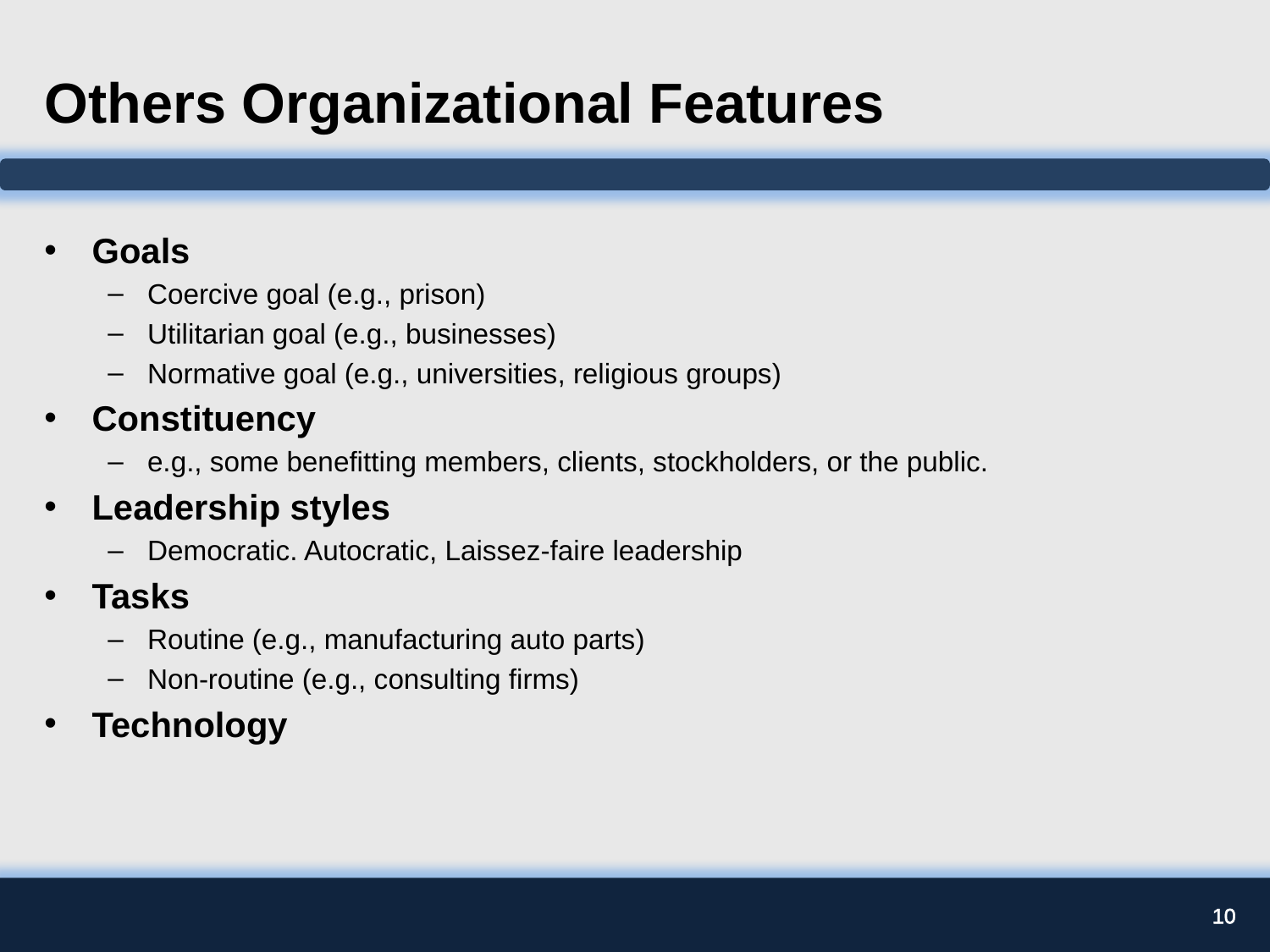

# Others Organizational Features
Goals
Coercive goal (e.g., prison)
Utilitarian goal (e.g., businesses)
Normative goal (e.g., universities, religious groups)
Constituency
e.g., some benefitting members, clients, stockholders, or the public.
Leadership styles
Democratic. Autocratic, Laissez-faire leadership
Tasks
Routine (e.g., manufacturing auto parts)
Non-routine (e.g., consulting firms)
Technology
10